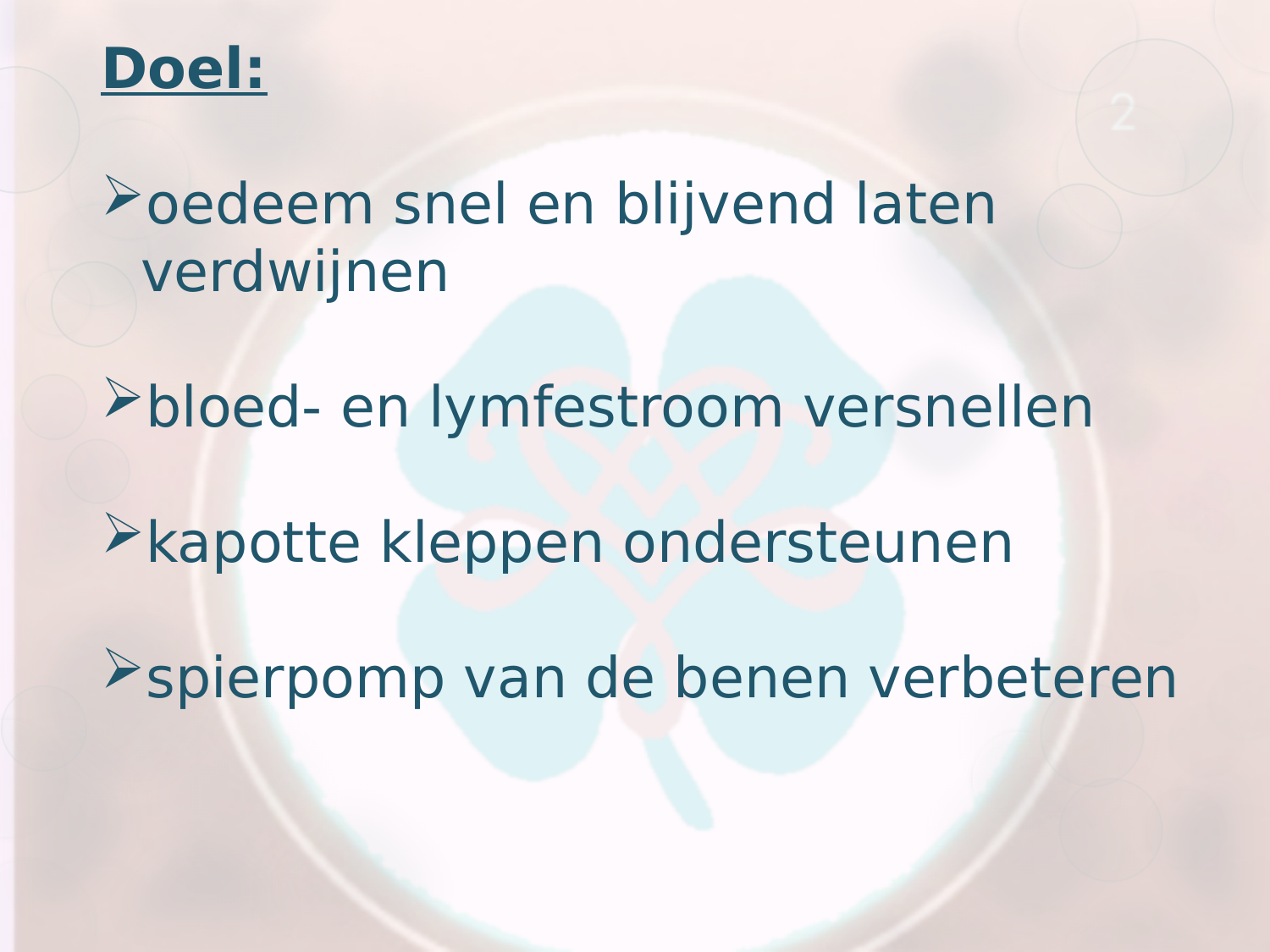

Doel:

oedeem snel en blijvend laten    verdwijnen

bloed- en lymfestroom versnellen

kapotte kleppen ondersteunen

spierpomp van de benen verbeteren